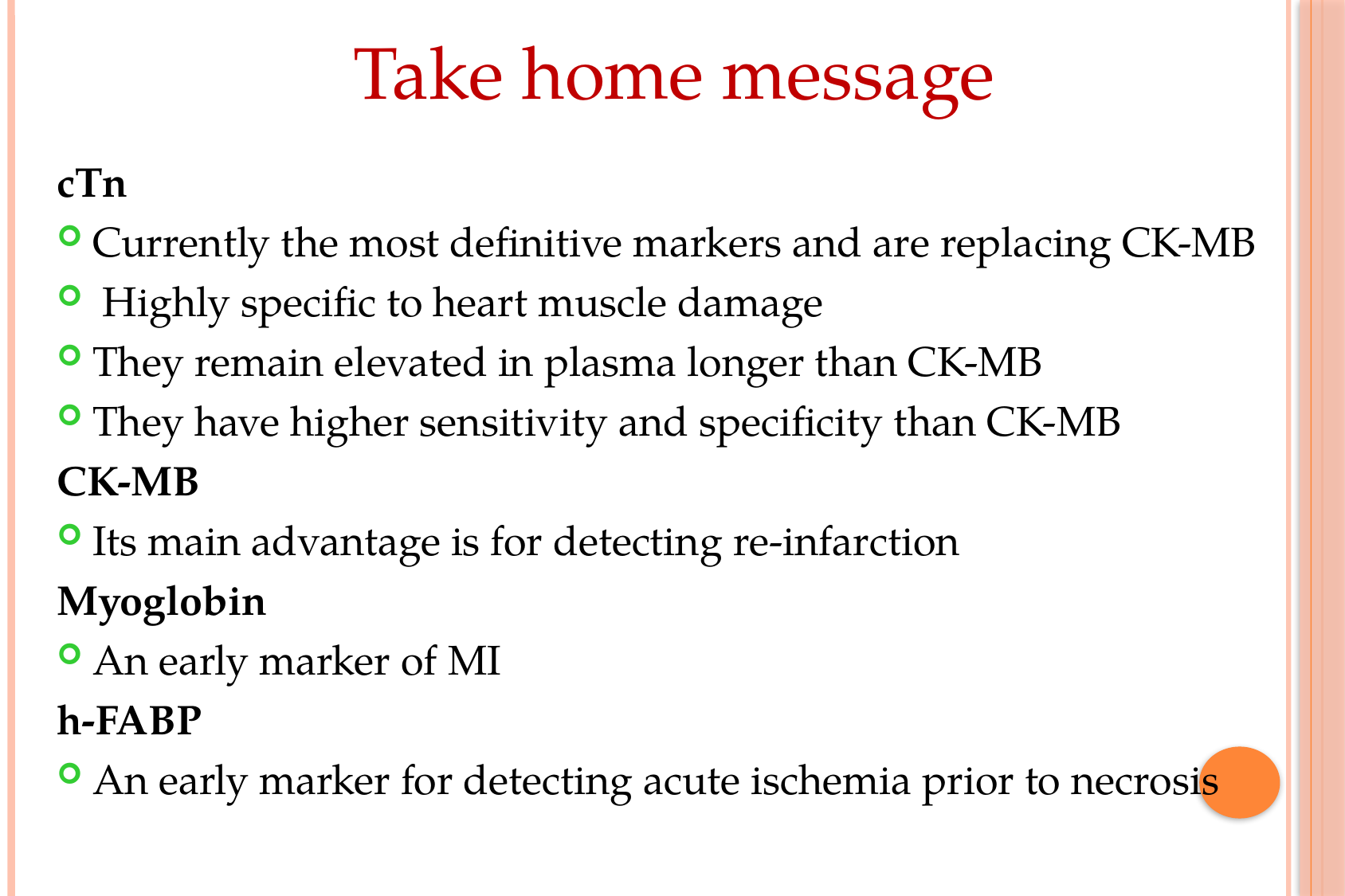

Take home message
cTn
Currently the most definitive markers and are replacing CK-MB
 Highly specific to heart muscle damage
They remain elevated in plasma longer than CK-MB
They have higher sensitivity and specificity than CK-MB
CK-MB
Its main advantage is for detecting re-infarction
Myoglobin
An early marker of MI
h-FABP
An early marker for detecting acute ischemia prior to necrosis